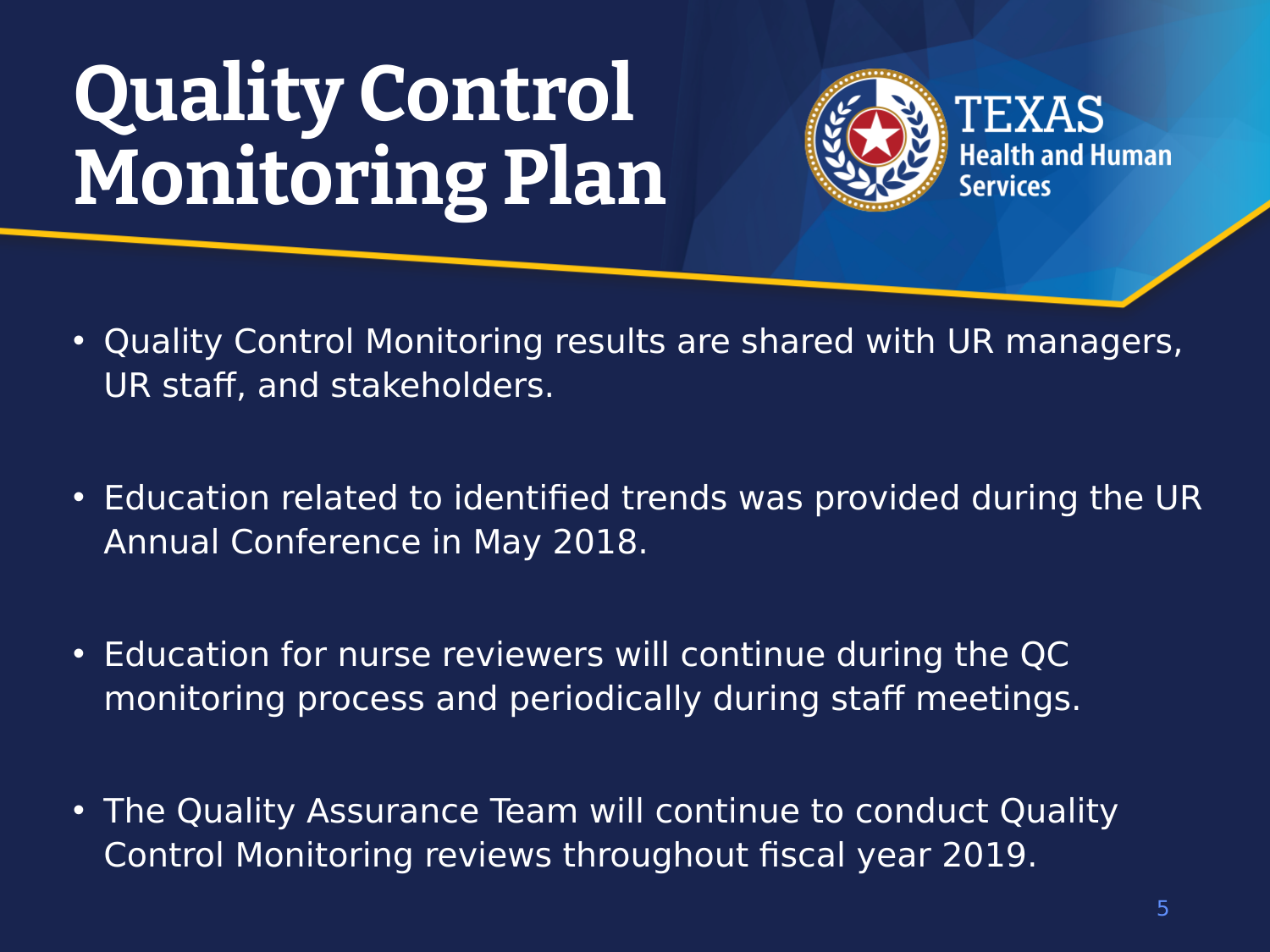

# Quality Control Monitoring Plan

Quality Control Monitoring results are shared with UR managers, UR staff, and stakeholders.

Education related to identified trends was provided during the UR Annual Conference in May 2018.

Education for nurse reviewers will continue during the QC monitoring process and periodically during staff meetings.

The Quality Assurance Team will continue to conduct Quality Control Monitoring reviews throughout fiscal year 2019.

5